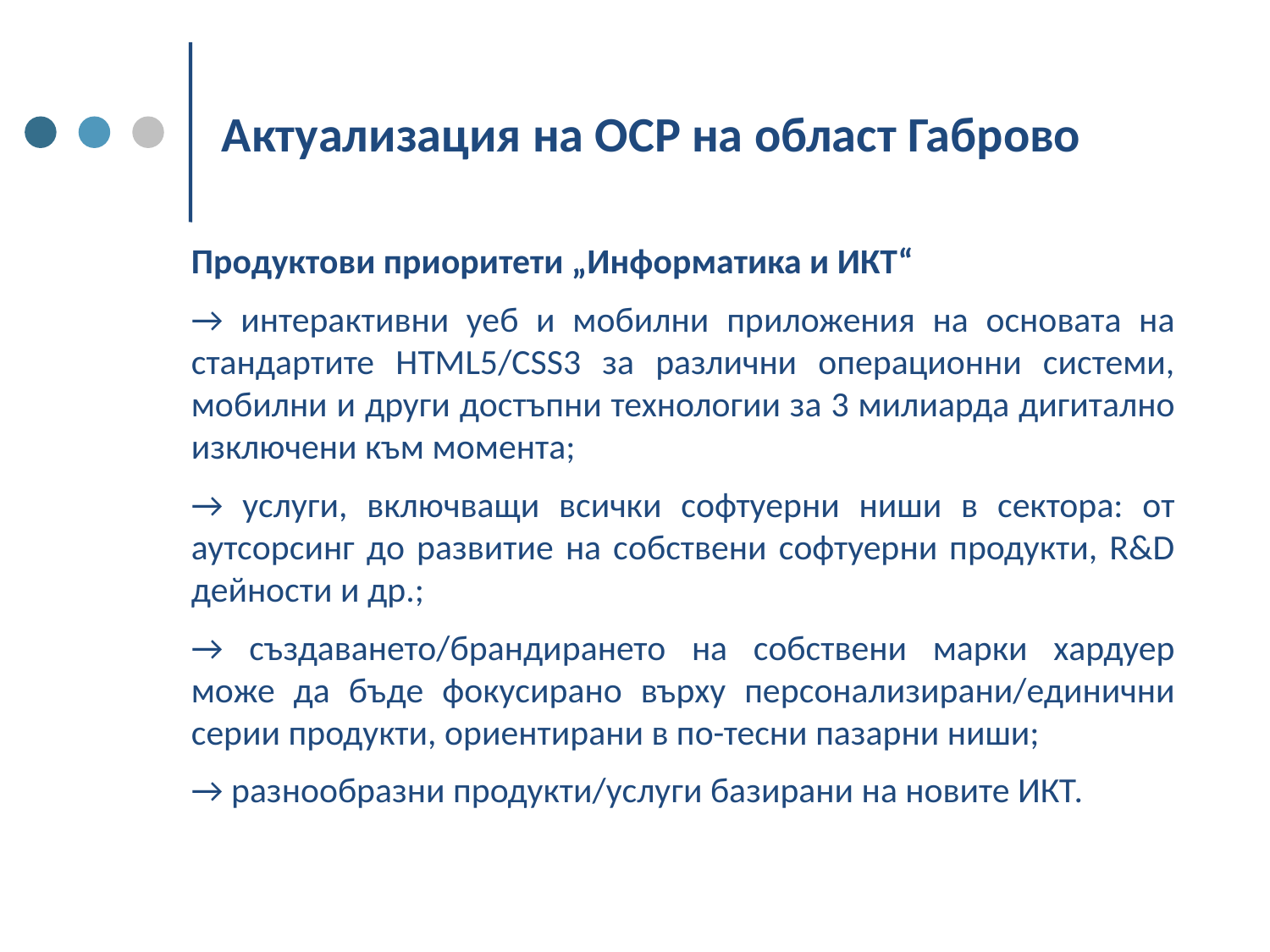

# Актуализация на ОСР на област Габрово
Продуктови приоритети „Информатика и ИКТ“
→ интерактивни уеб и мобилни приложения на основата на стандартите HTML5/CSS3 за различни операционни системи, мобилни и други достъпни технологии за 3 милиарда дигитално изключени към момента;
→ услуги, включващи всички софтуерни ниши в сектора: от аутсорсинг до развитие на собствени софтуерни продукти, R&D дейности и др.;
→ създаването/брандирането на собствени марки хардуер може да бъде фокусирано върху персонализирани/единични серии продукти, ориентирани в по-тесни пазарни ниши;
→ разнообразни продукти/услуги базирани на новите ИКТ.